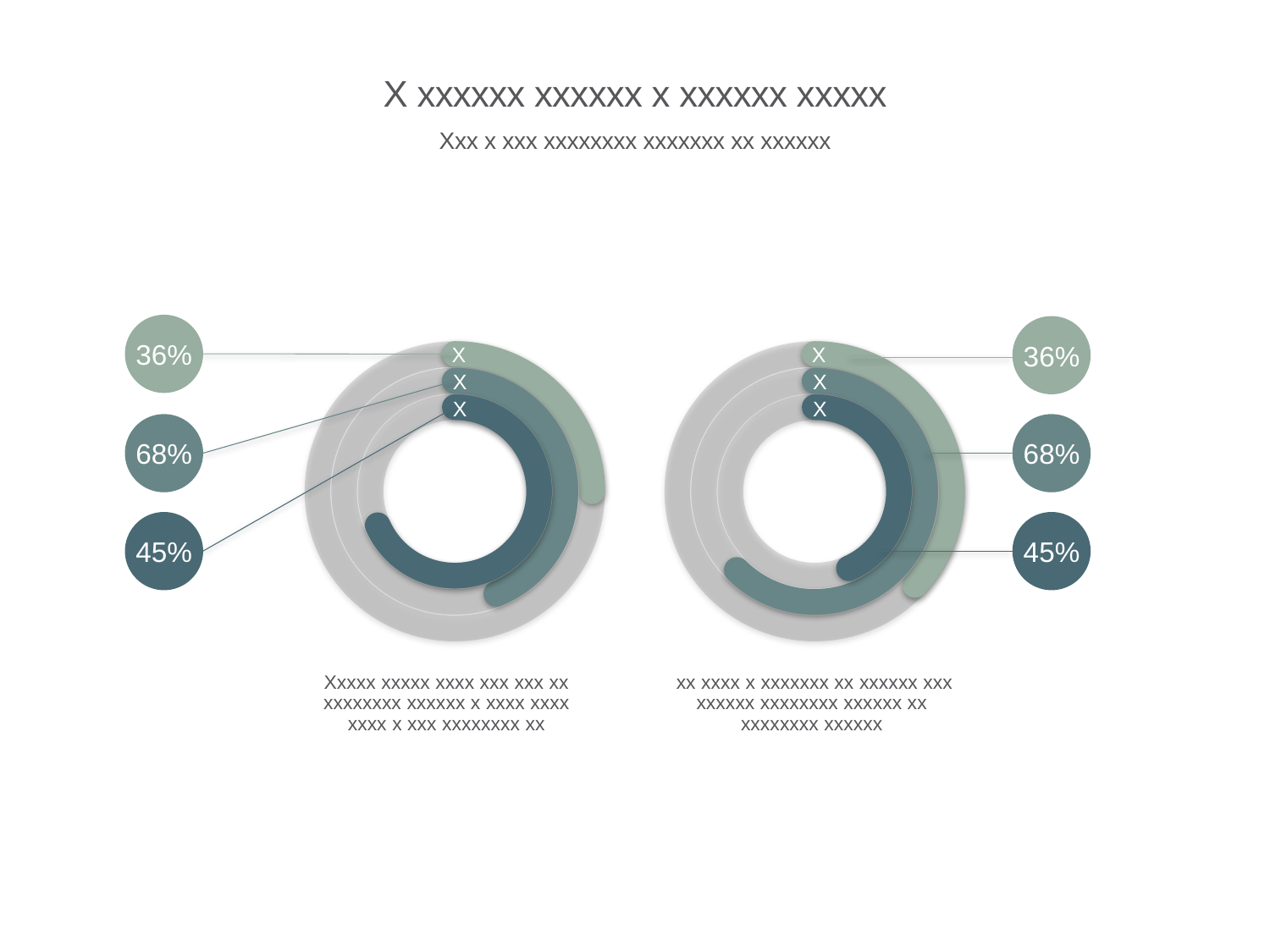

# X xxxxxx xxxxxx x xxxxxx xxxxx
Xxx x xxx xxxxxxxx xxxxxxx xx xxxxxx
36%
36%
X

X

X

X

X

X

68%
68%
45%
45%
Xxxxx xxxxx xxxx xxx xxx xx xxxxxxxx xxxxxx x xxxx xxxx xxxx x xxx xxxxxxxx xx
 xx xxxx x xxxxxxx xx xxxxxx xxx xxxxxx xxxxxxxx xxxxxx xx xxxxxxxx xxxxxx